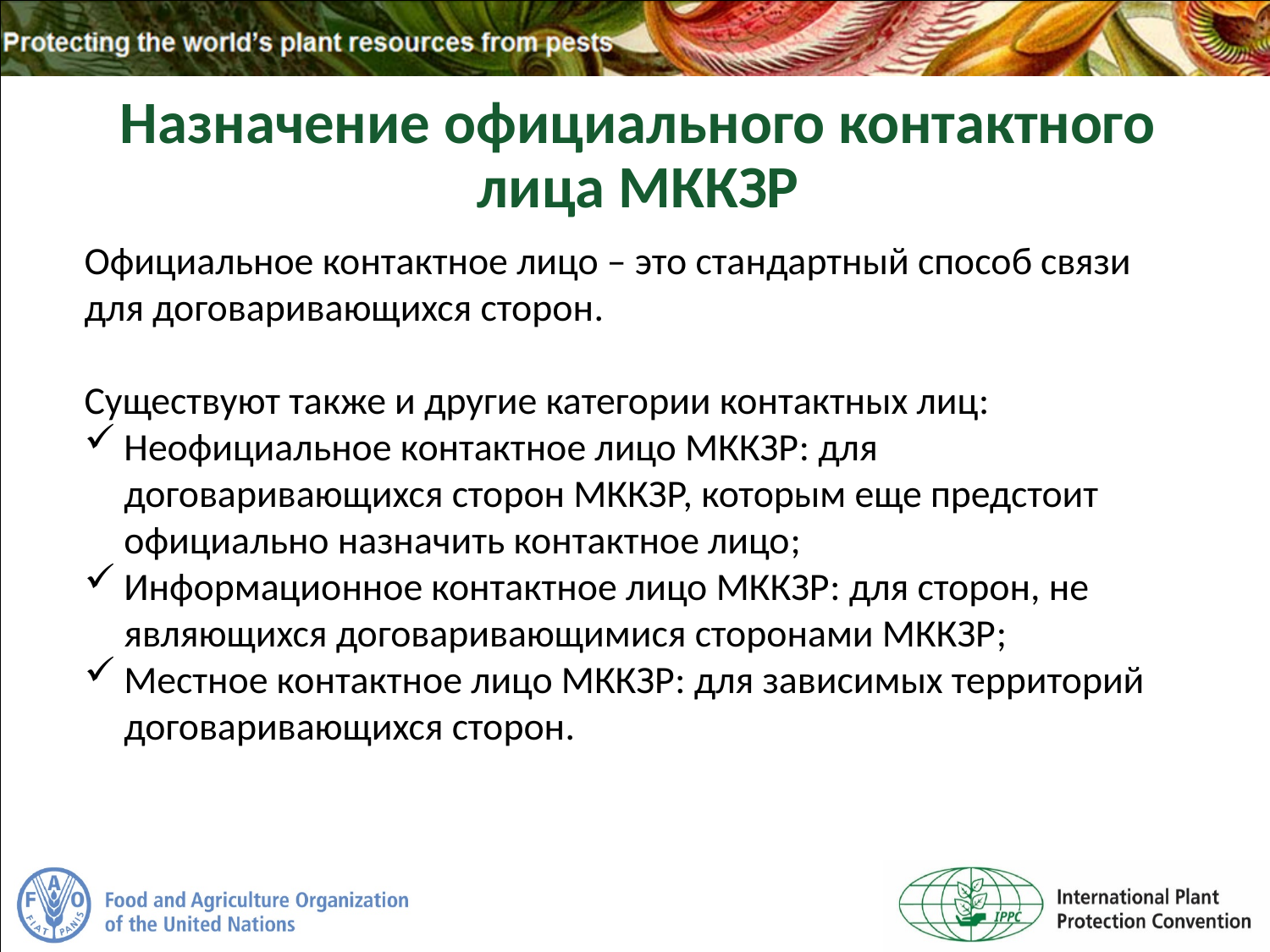

Назначение официального контактного лица МККЗР
Официальное контактное лицо – это стандартный способ связи для договаривающихся сторон.

Существуют также и другие категории контактных лиц:
Неофициальное контактное лицо МККЗР: для договаривающихся сторон МККЗР, которым еще предстоит официально назначить контактное лицо;
Информационное контактное лицо МККЗР: для сторон, не являющихся договаривающимися сторонами МККЗР;
Местное контактное лицо МККЗР: для зависимых территорий договаривающихся сторон.